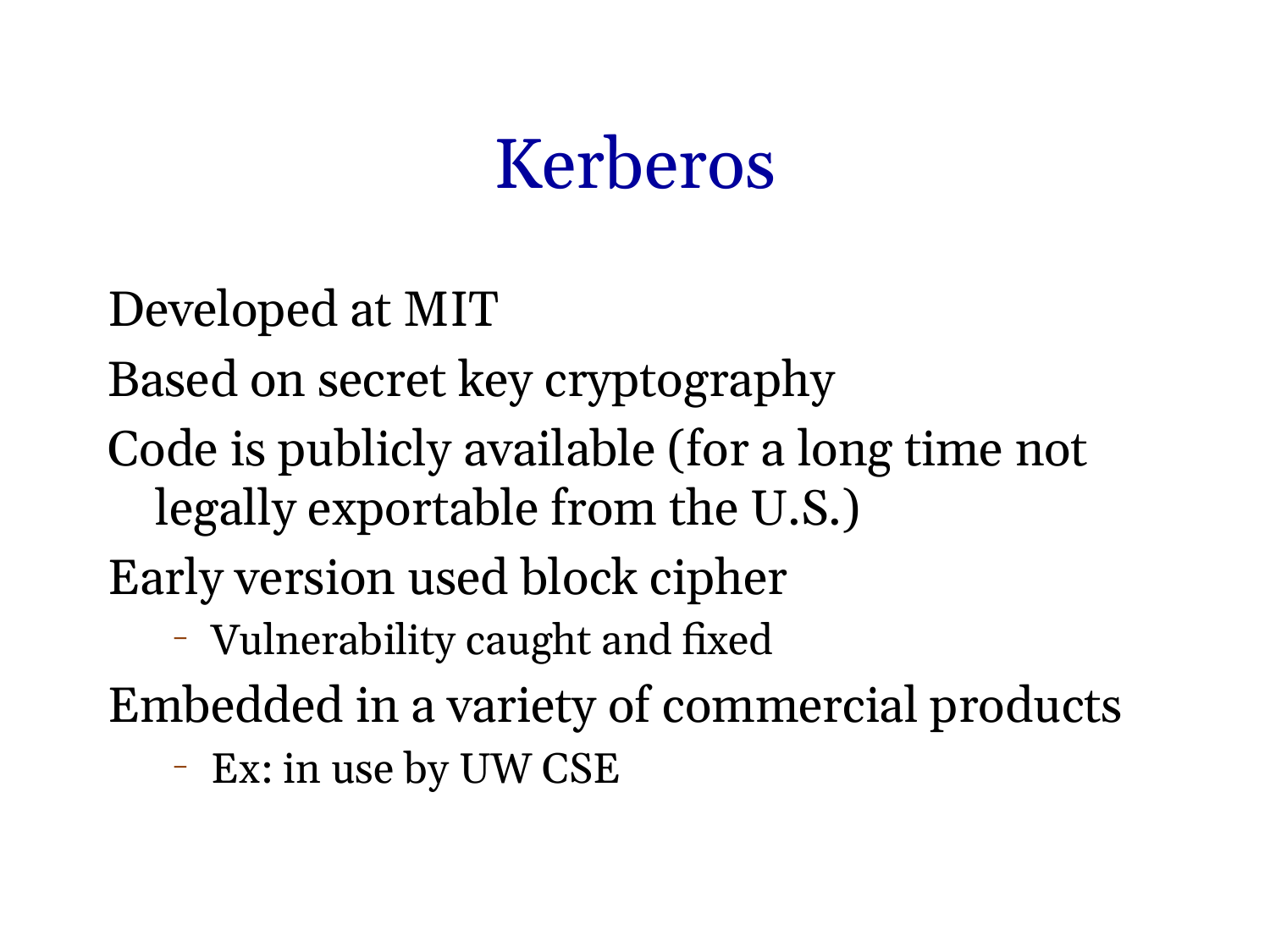

# Kerberos
Developed at MIT
Based on secret key cryptography
Code is publicly available (for a long time not legally exportable from the U.S.)
Early version used block cipher
Vulnerability caught and fixed
Embedded in a variety of commercial products
Ex: in use by UW CSE